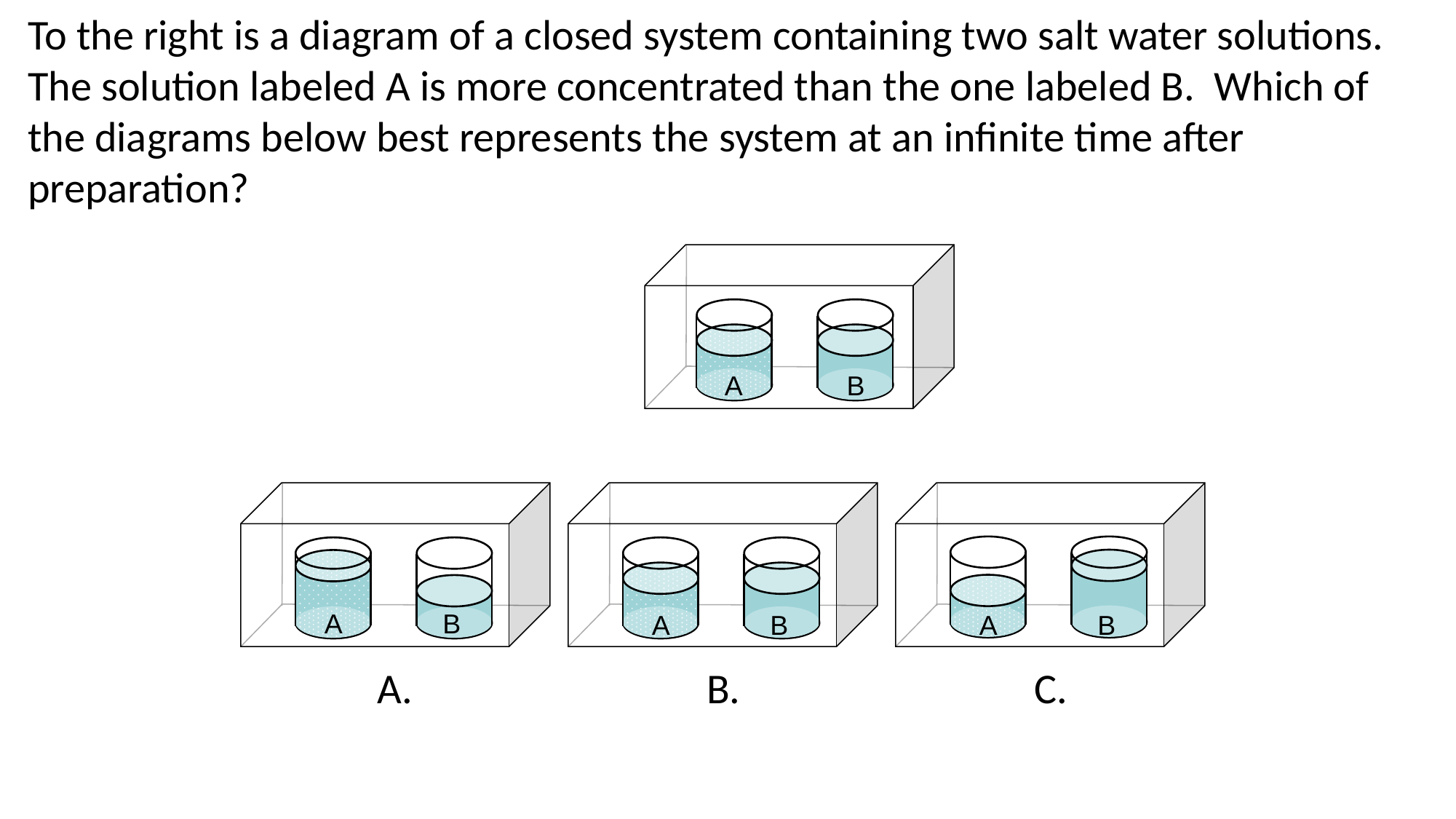

To the right is a diagram of a closed system containing two salt water solutions.  The solution labeled A is more concentrated than the one labeled B.  Which of the diagrams below best represents the system at an infinite time after preparation?

A
B

A
B

A
B

A
B
A.
B.
C.